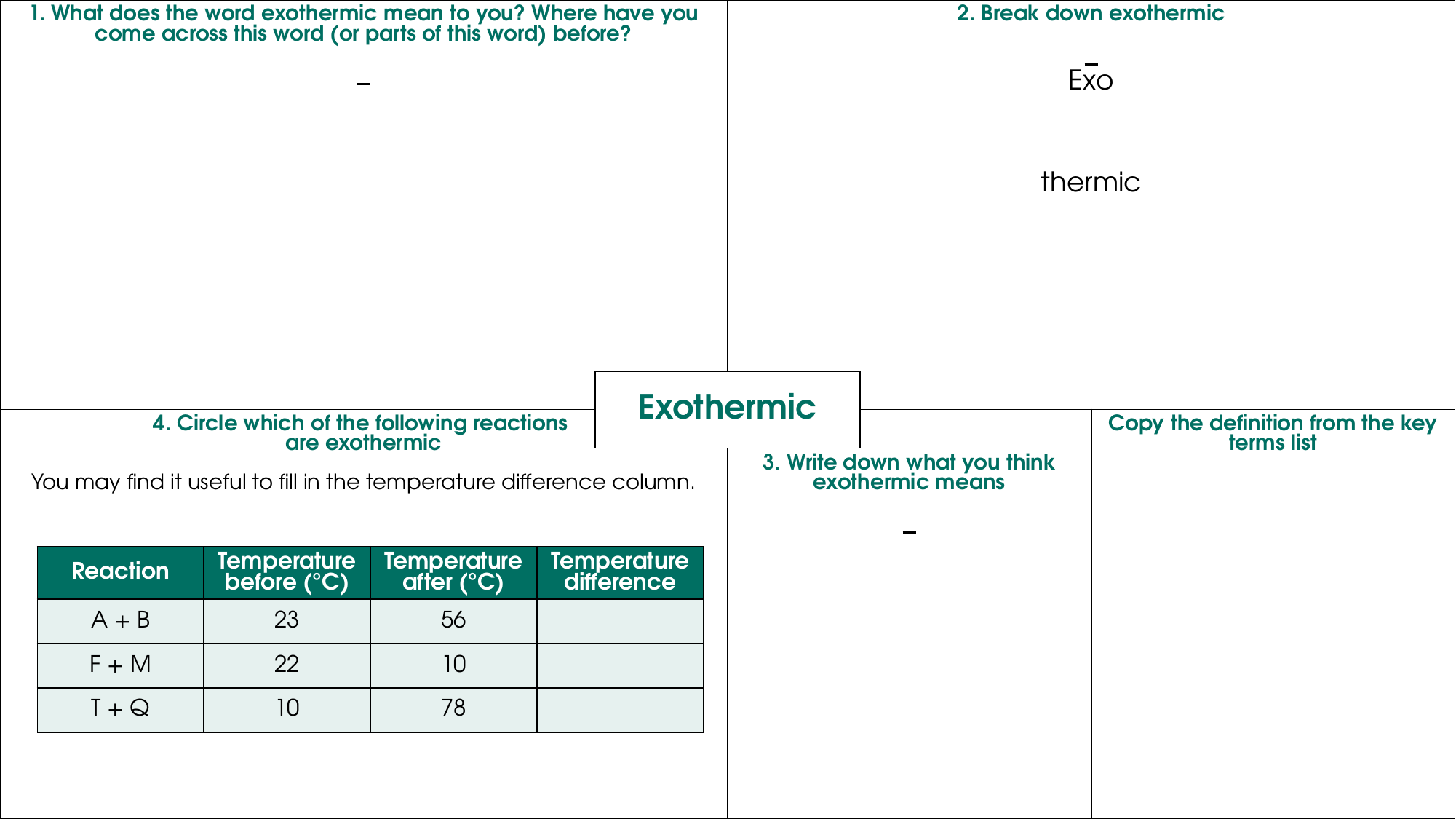

| 1. What does the word exothermic mean to you? Where have you come across this word (or parts of this word) before? | 2. Break down exothermic Exo thermic |  |
| --- | --- | --- |
| 4. Circle which of the following reactions are exothermic You may find it useful to fill in the temperature difference column. | 3. Write down what you think exothermic means | Copy the definition from the key terms list |
| Exothermic |
| --- |
| Reaction | Temperature before (°C) | Temperature after (°C) | Temperature difference |
| --- | --- | --- | --- |
| A + B | 23 | 56 |  |
| F + M | 22 | 10 |  |
| T + Q | 10 | 78 |  |